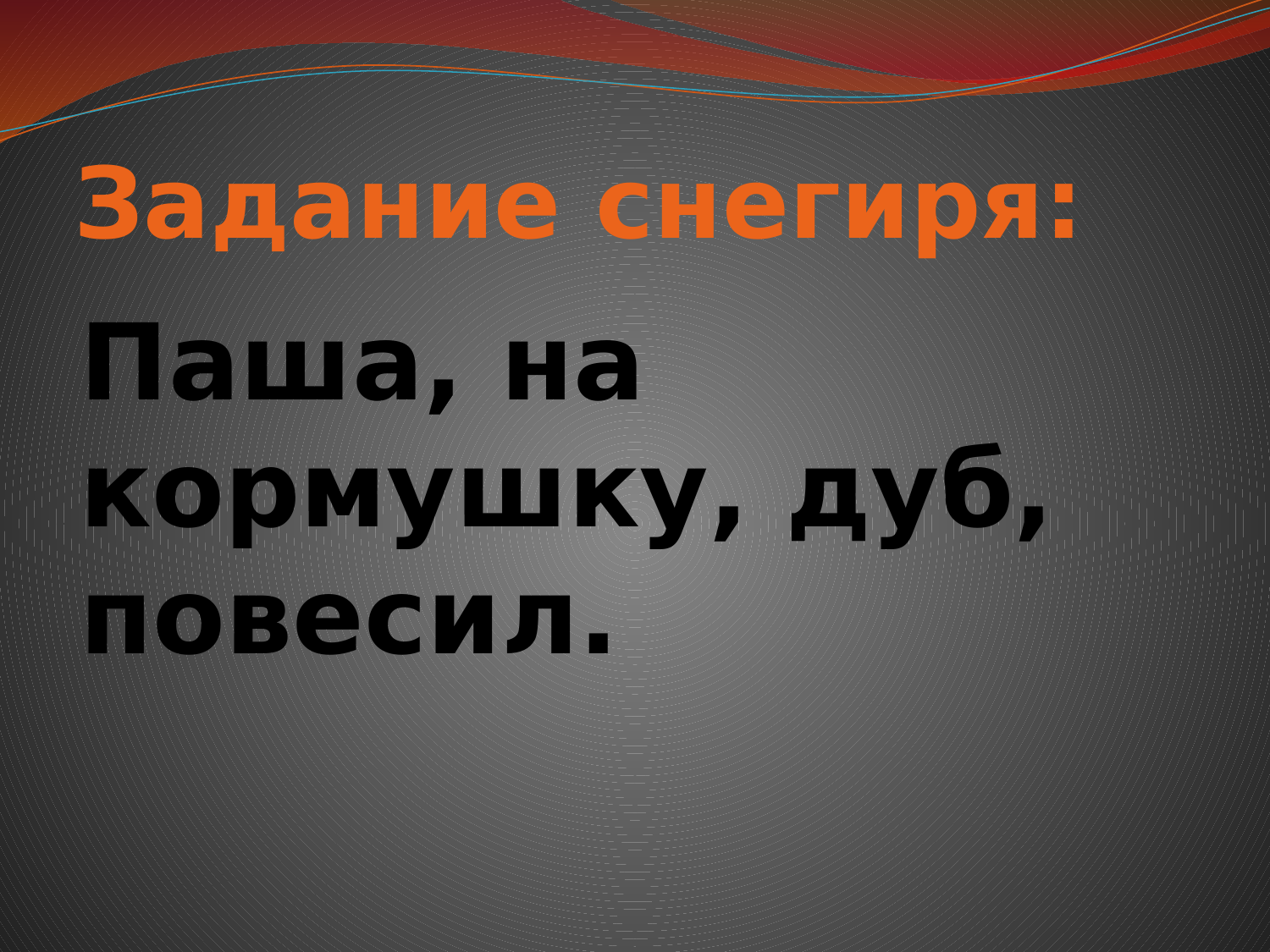

# Задание снегиря:
Паша, на кормушку, дуб, повесил.